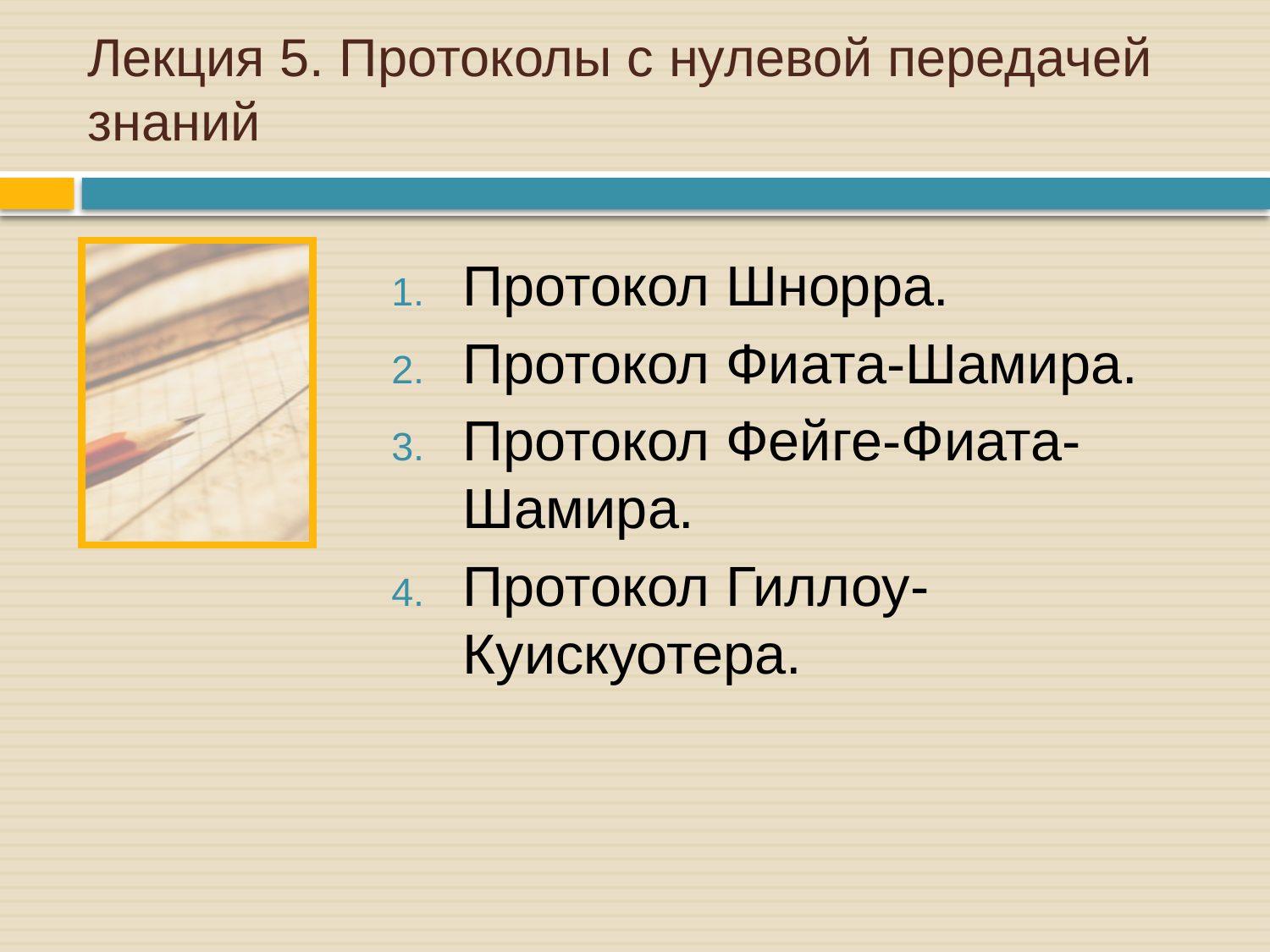

# Лекция 5. Протоколы с нулевой передачей знаний
Протокол Шнорра.
Протокол Фиата-Шамира.
Протокол Фейге-Фиата-Шамира.
Протокол Гиллоу-Куискуотера.